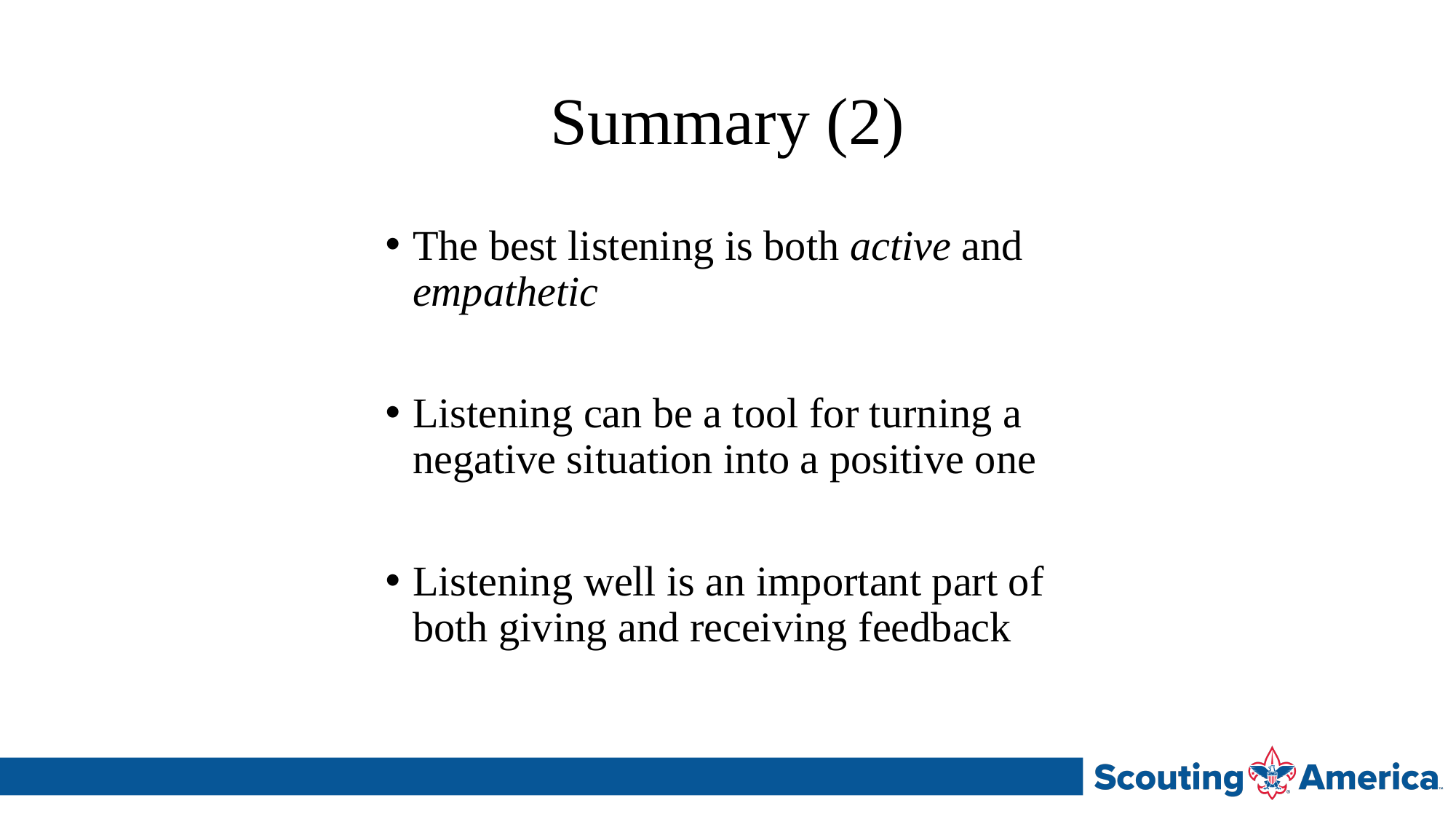

# Summary (2)
The best listening is both active and empathetic

Listening can be a tool for turning a negative situation into a positive one

Listening well is an important part of both giving and receiving feedback